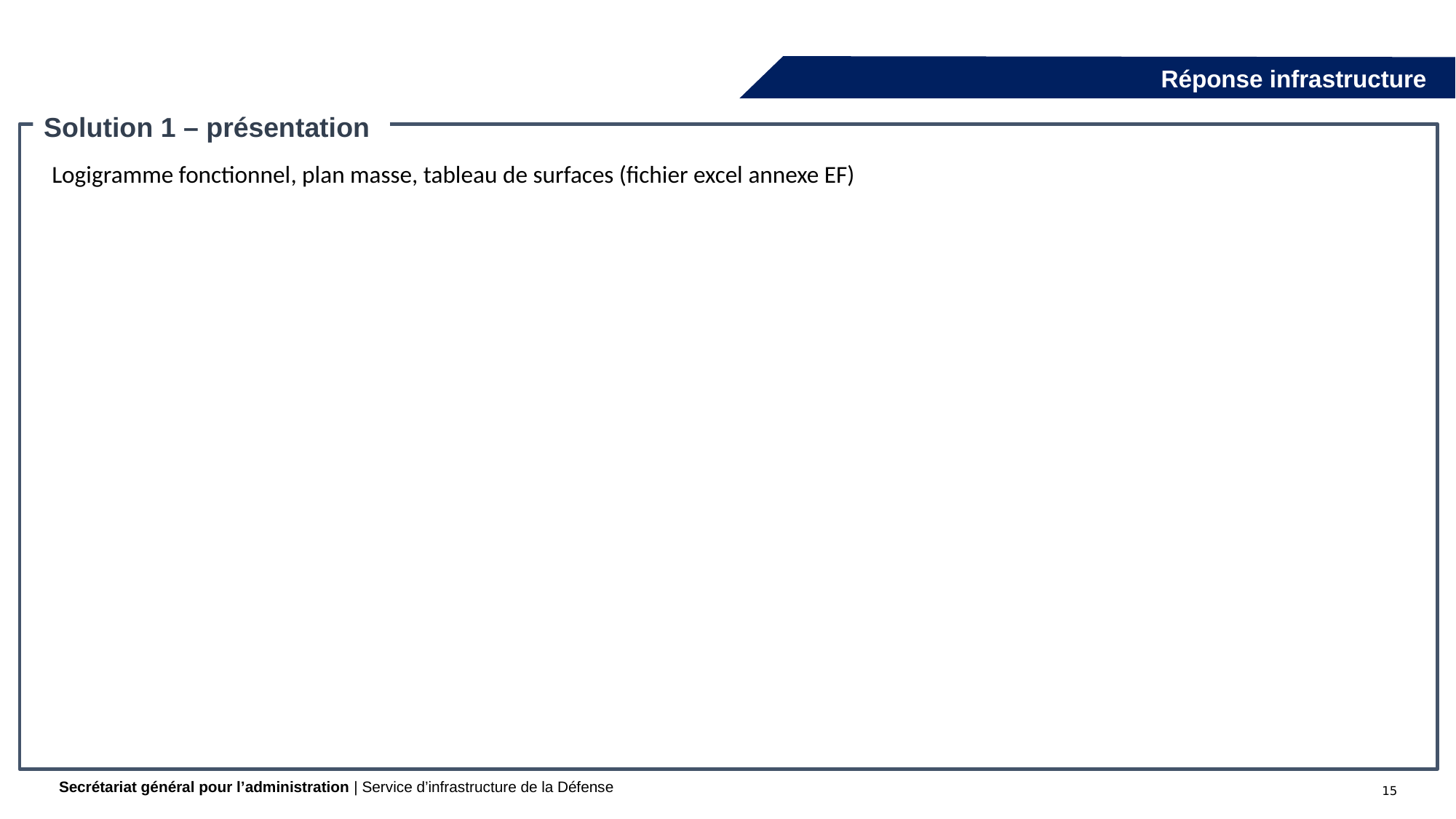

Réponse infrastructure
Solution 1 – présentation

Logigramme fonctionnel, plan masse, tableau de surfaces (fichier excel annexe EF)
15